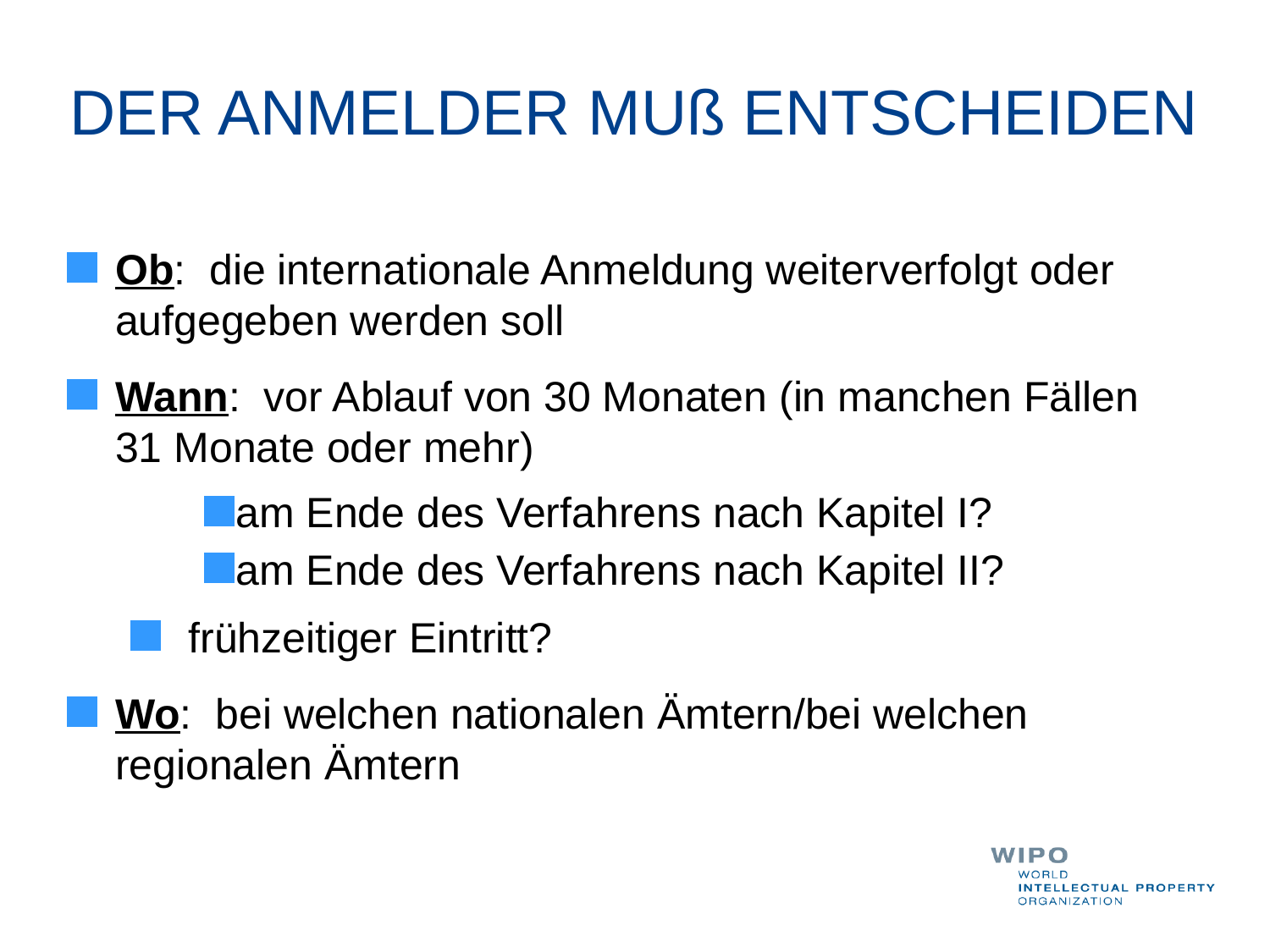

# DER ANMELDER MUß ENTSCHEIDEN
Ob:  die internationale Anmeldung weiterverfolgt oder aufgegeben werden soll
Wann:  vor Ablauf von 30 Monaten (in manchen Fällen 31 Monate oder mehr)
am Ende des Verfahrens nach Kapitel I?
am Ende des Verfahrens nach Kapitel II?
frühzeitiger Eintritt?
Wo:  bei welchen nationalen Ämtern/bei welchen regionalen Ämtern